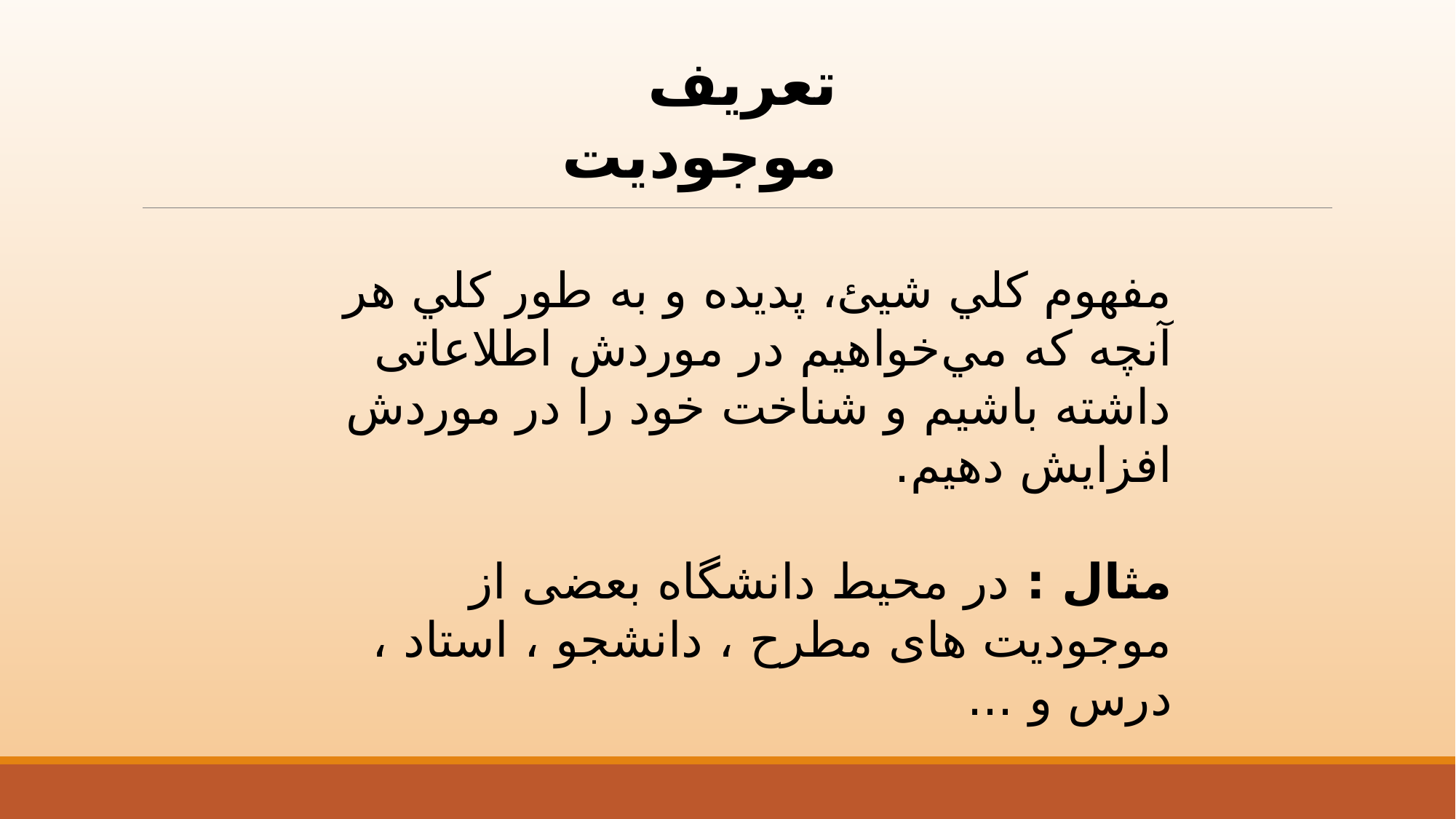

تعريف موجوديت
مفهوم كلي شيئ، پديده و به طور كلي هر آنچه كه مي‌خواهيم در موردش اطلاعاتی داشته باشيم و شناخت خود را در موردش افزايش دهيم.

مثال : در محیط دانشگاه بعضی از موجودیت های مطرح ، دانشجو ، استاد ، درس و ...